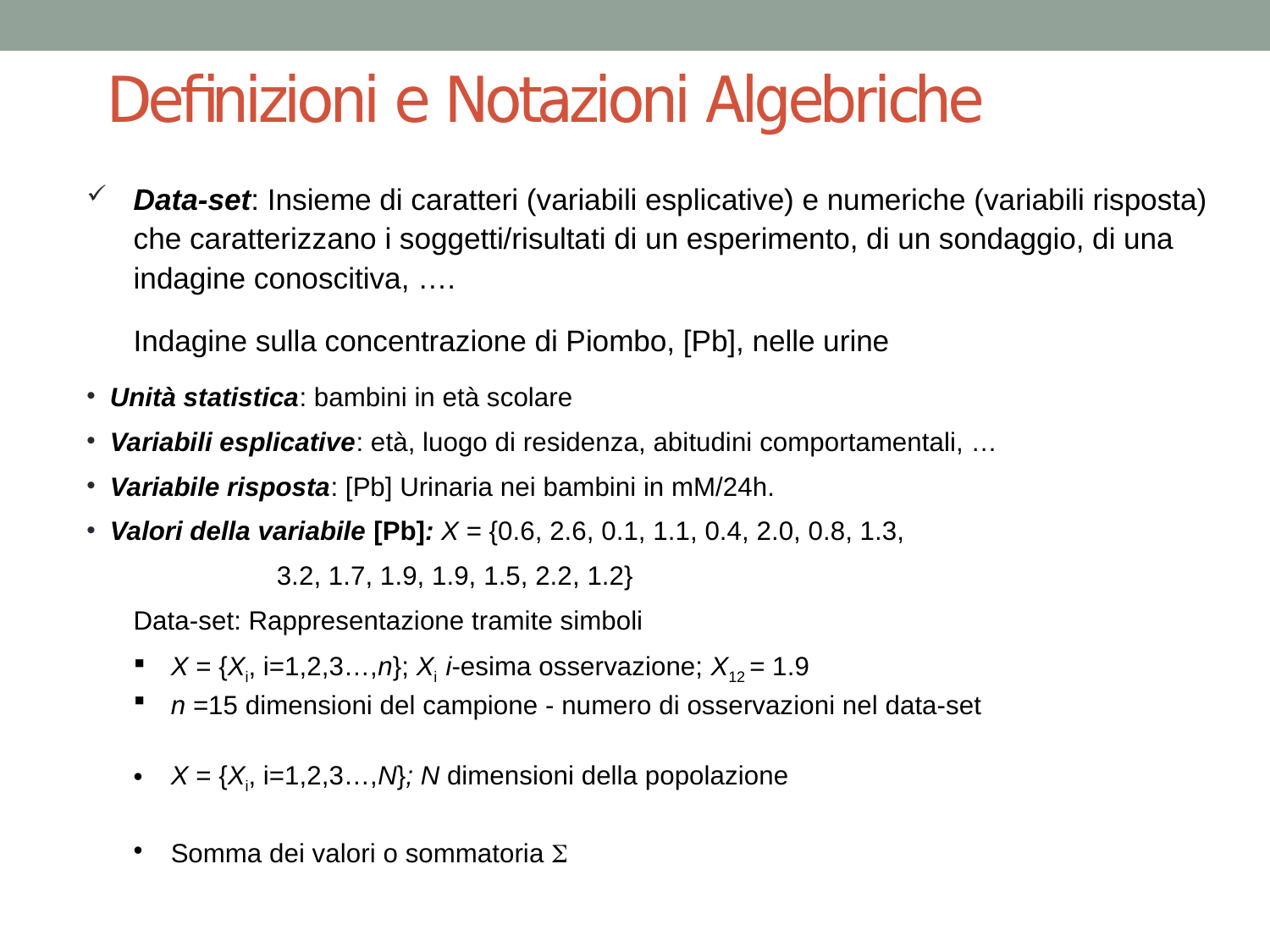

# Definizioni e Notazioni Algebriche
Data-set: Insieme di caratteri (variabili esplicative) e numeriche (variabili risposta) che caratterizzano i soggetti/risultati di un esperimento, di un sondaggio, di una indagine conoscitiva, ….
Indagine sulla concentrazione di Piombo, [Pb], nelle urine
Unità statistica: bambini in età scolare
Variabili esplicative: età, luogo di residenza, abitudini comportamentali, …
Variabile risposta: [Pb] Urinaria nei bambini in mM/24h.
Valori della variabile [Pb]: X = {0.6, 2.6, 0.1, 1.1, 0.4, 2.0, 0.8, 1.3,
            			3.2, 1.7, 1.9, 1.9, 1.5, 2.2, 1.2}
Data-set: Rappresentazione tramite simboli
X = {Xi, i=1,2,3…,n}; Xi  i-esima osservazione; X12 = 1.9
n =15 dimensioni del campione - numero di osservazioni nel data-set

X = {Xi, i=1,2,3…,N}; N dimensioni della popolazione

Somma dei valori o sommatoria Σ